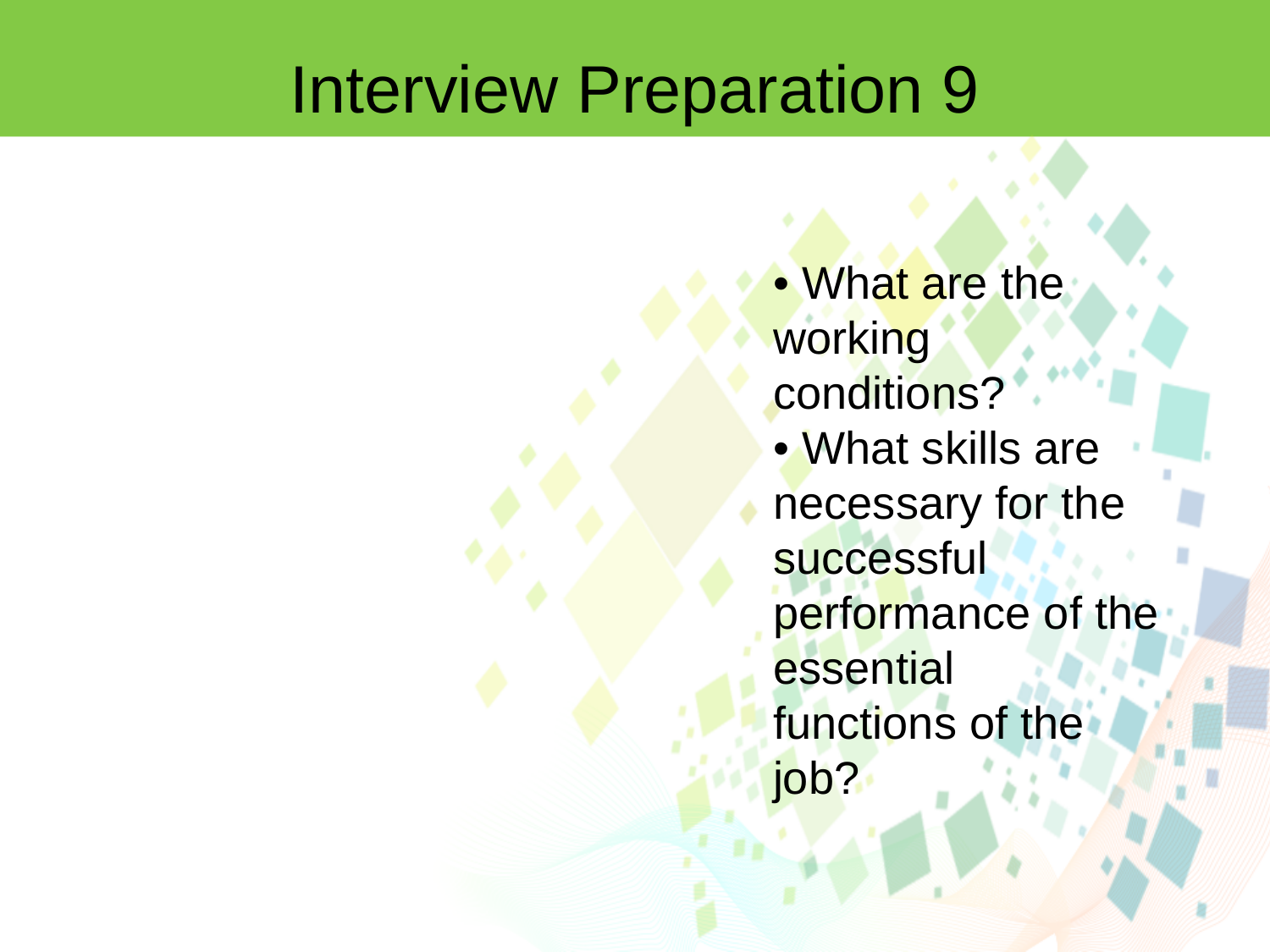

Interview Preparation 9
• What are the working conditions?
• What skills are necessary for the successful performance of the essential
functions of the job?